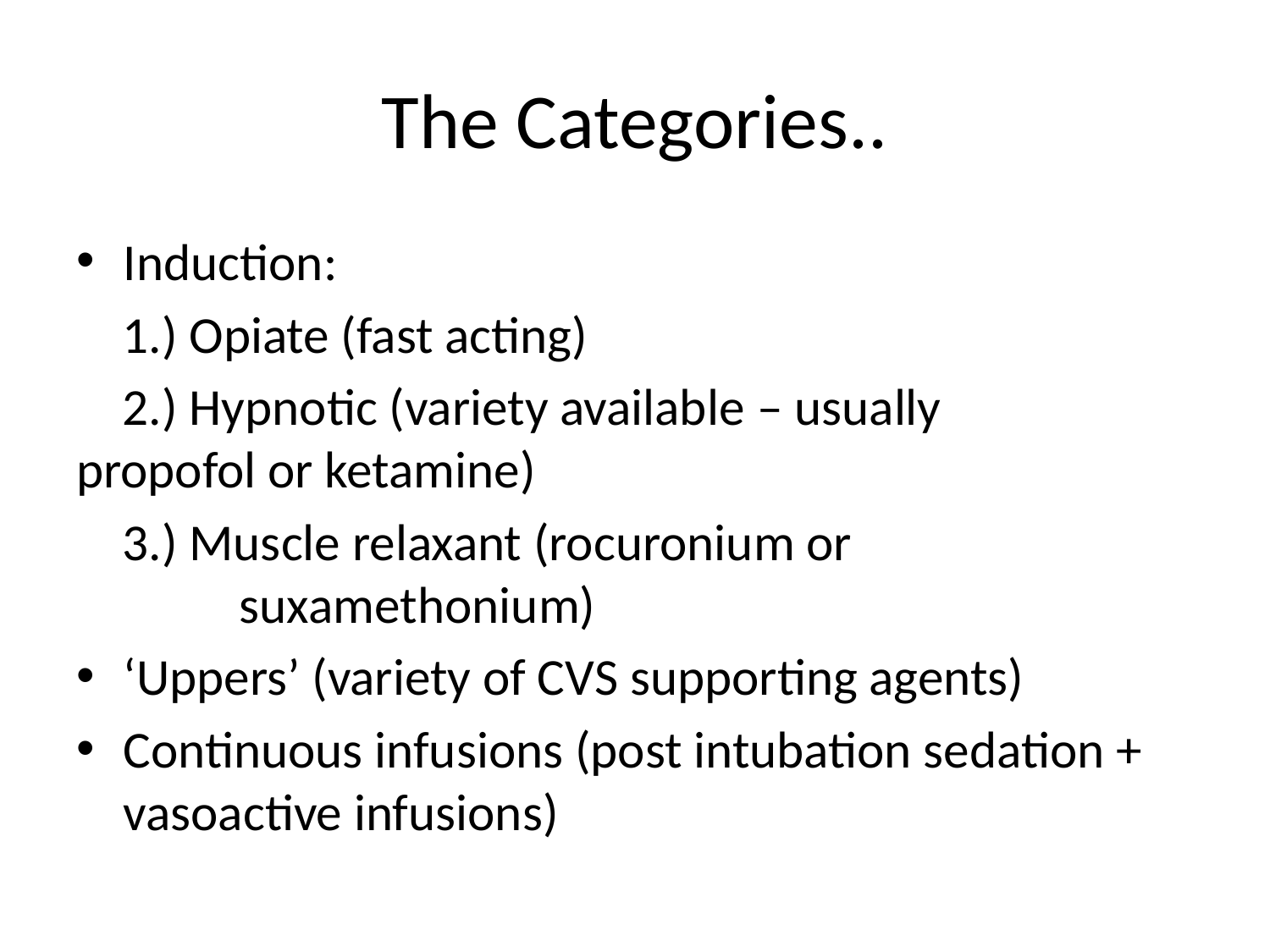

# The Categories..
Induction:
    1.) Opiate (fast acting)
    2.) Hypnotic (variety available – usually 		   		    propofol or ketamine)
    3.) Muscle relaxant (rocuronium or  	   	   			   	    suxamethonium)
‘Uppers’ (variety of CVS supporting agents)
Continuous infusions (post intubation sedation + vasoactive infusions)